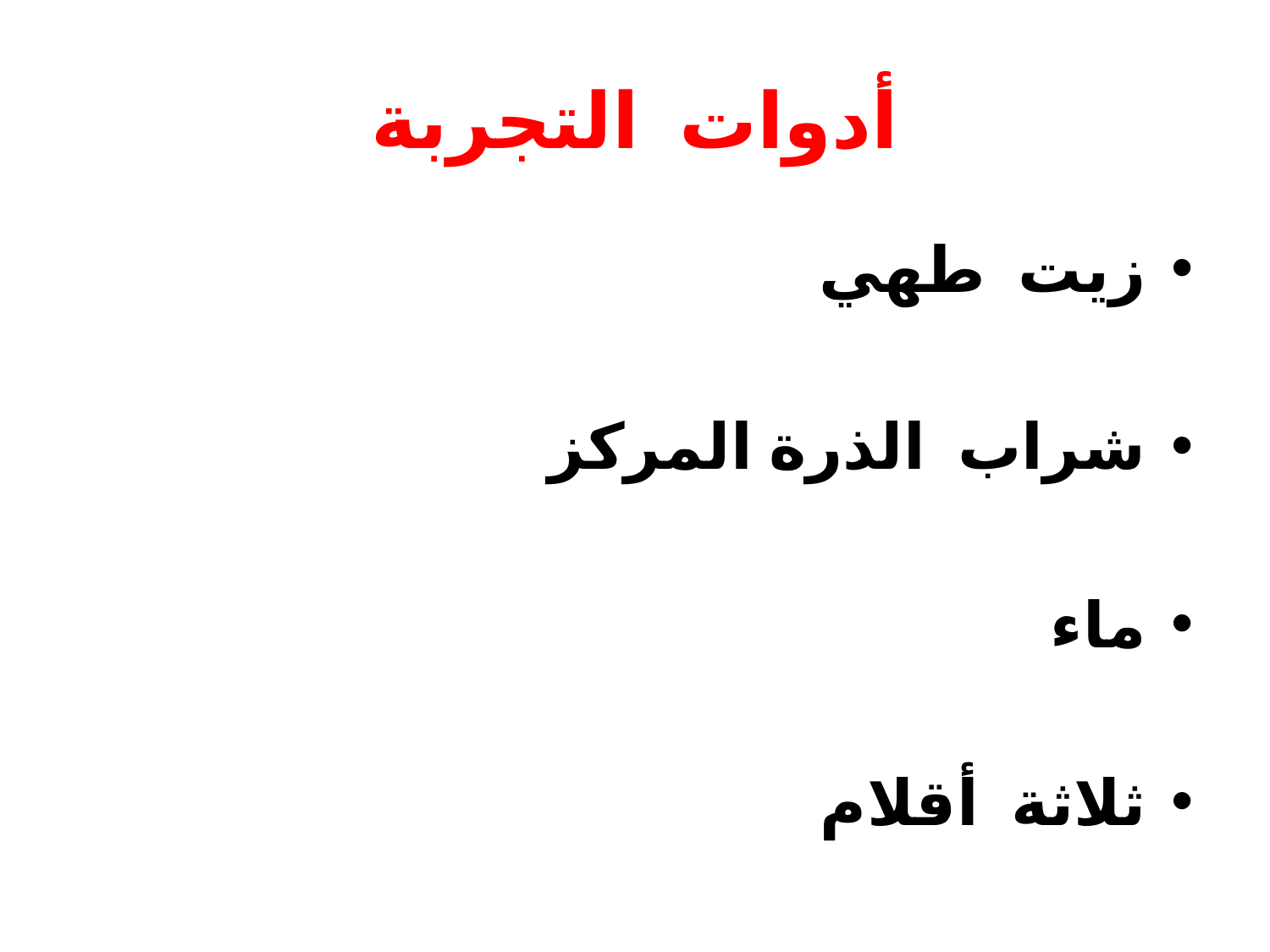

# أدوات  التجربة
زيت  طهي

شراب  الذرة المركز

ماء

ثلاثة  أقلام